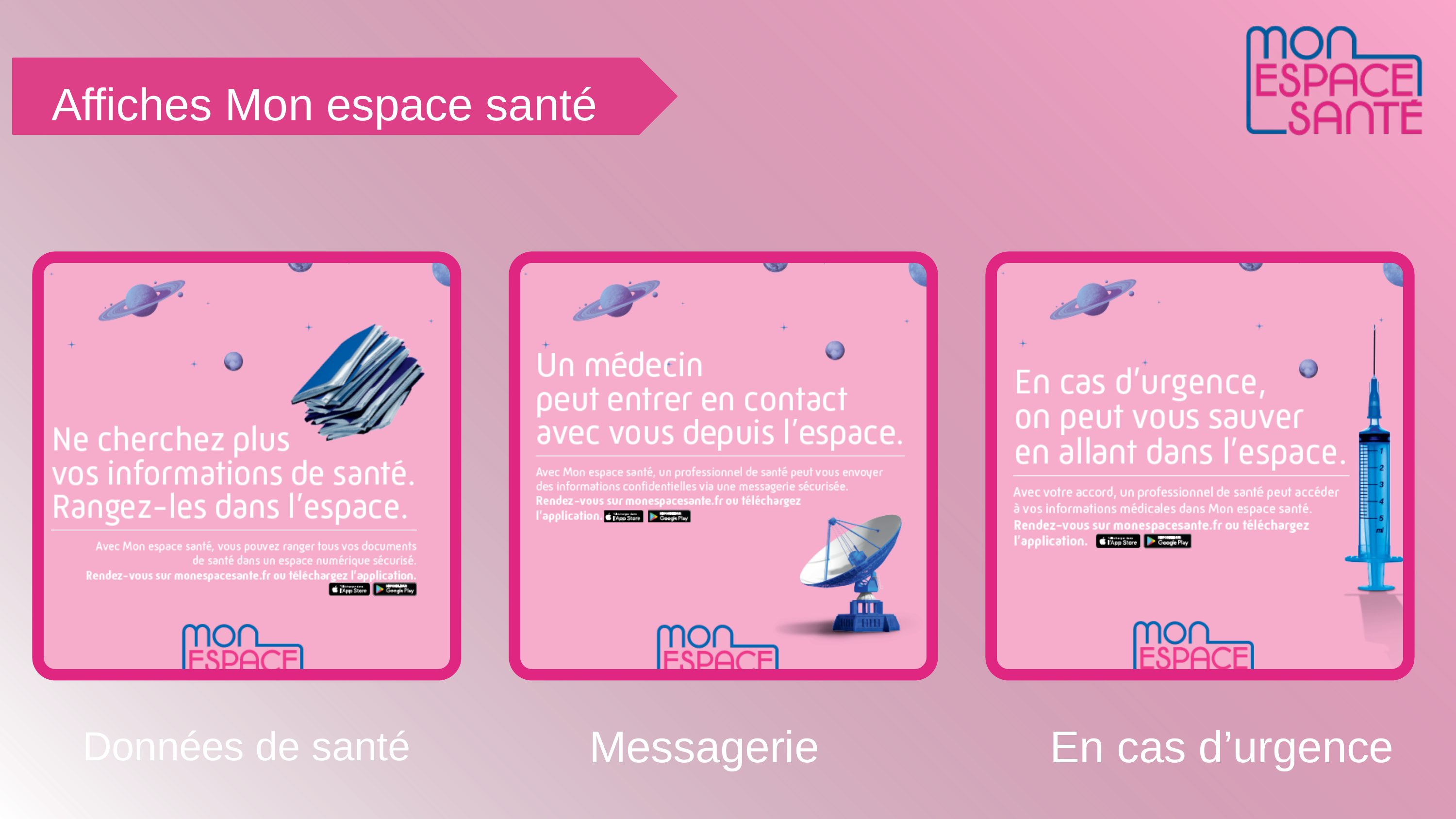

Affiches Mon espace santé

Données de santé
Messagerie
En cas d’urgence